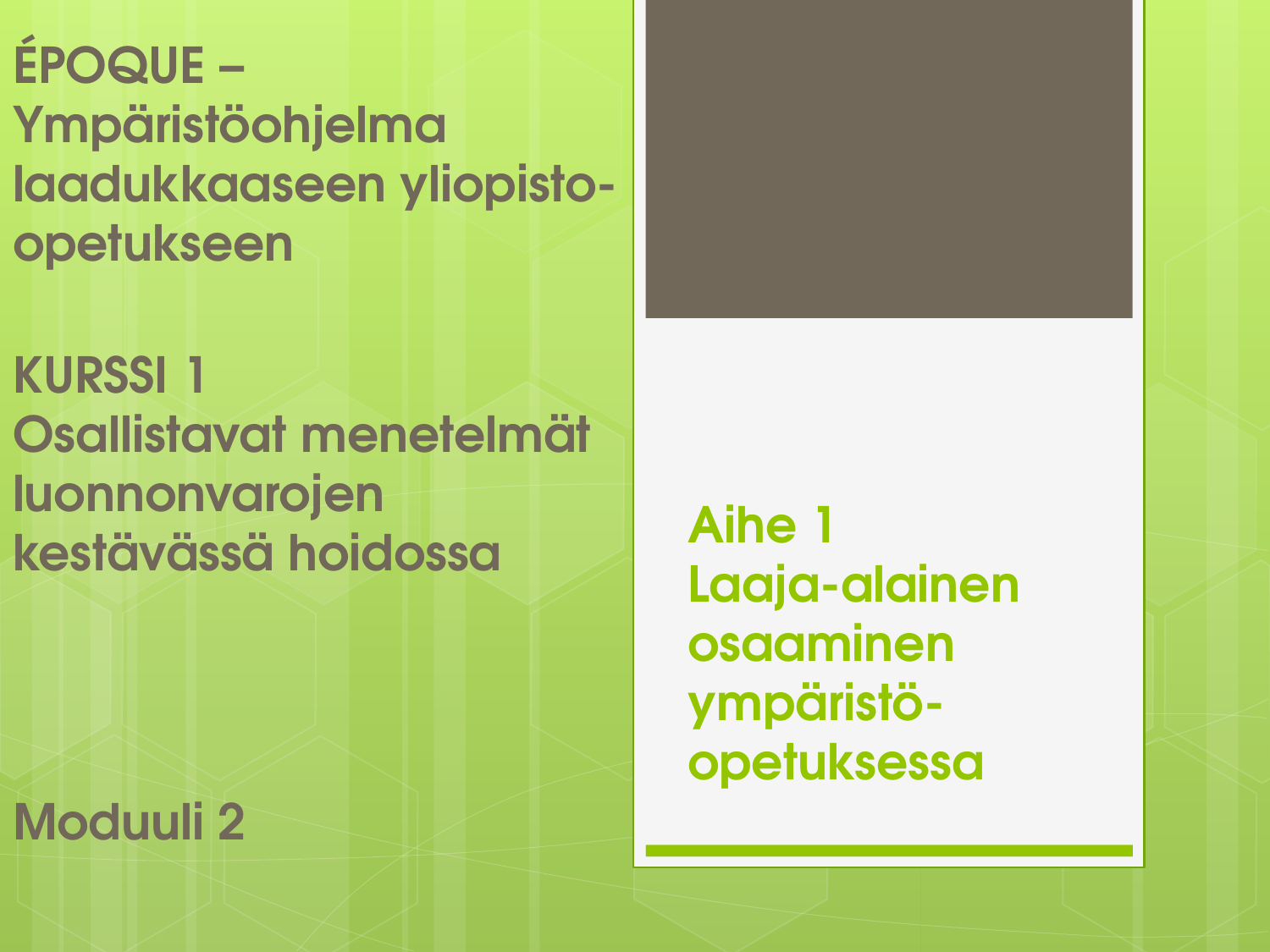

ÉPOQUE – Ympäristöohjelma laadukkaaseen yliopisto-opetukseen
KURSSI 1
Osallistavat menetelmät luonnonvarojen kestävässä hoidossa
# Aihe 1 Laaja-alainen osaaminen ympäristö-opetuksessa
Moduuli 2